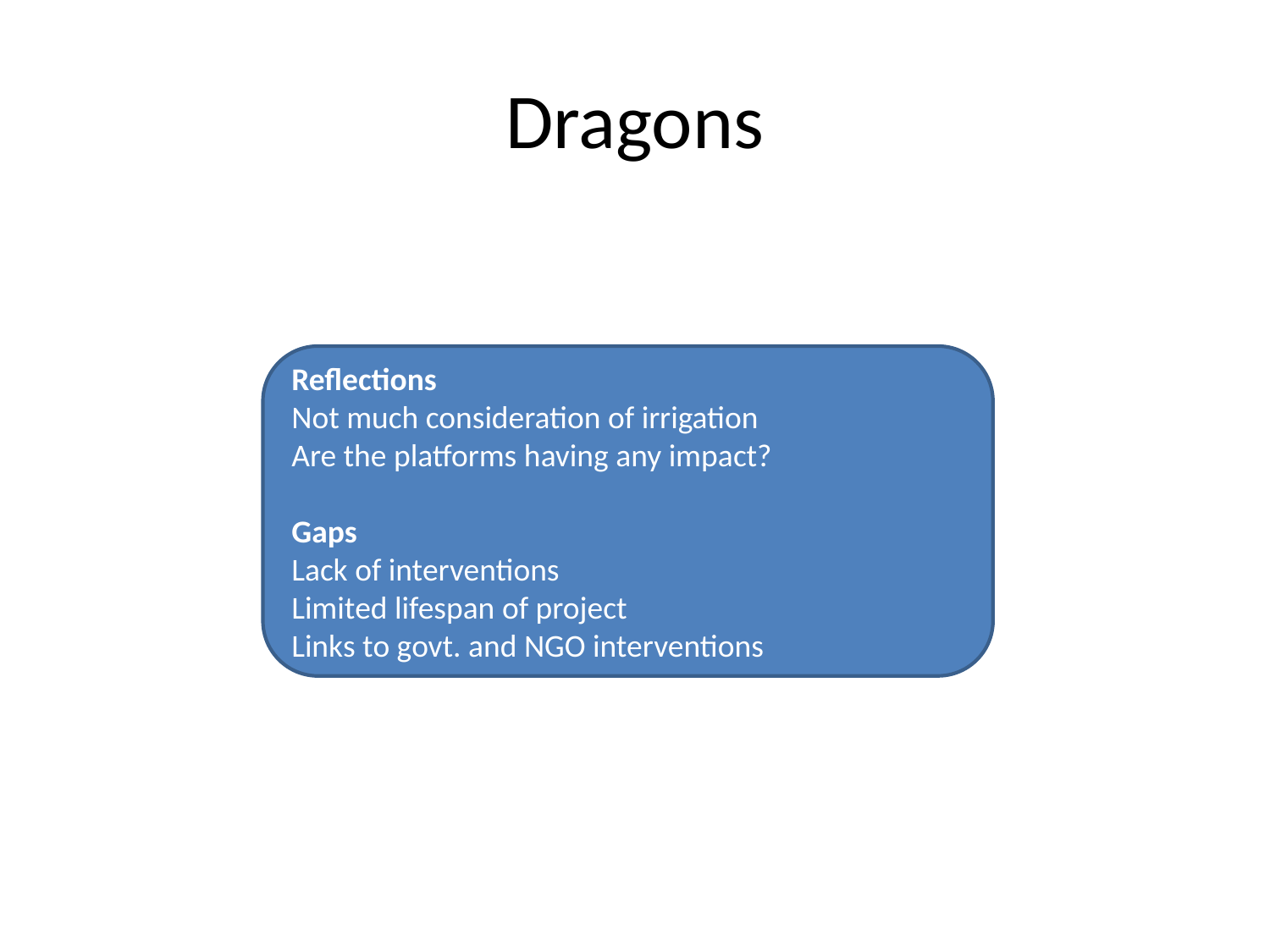

# Dragons
Reflections
Not much consideration of irrigation
Are the platforms having any impact?

Gaps
Lack of interventions
Limited lifespan of project
Links to govt. and NGO interventions